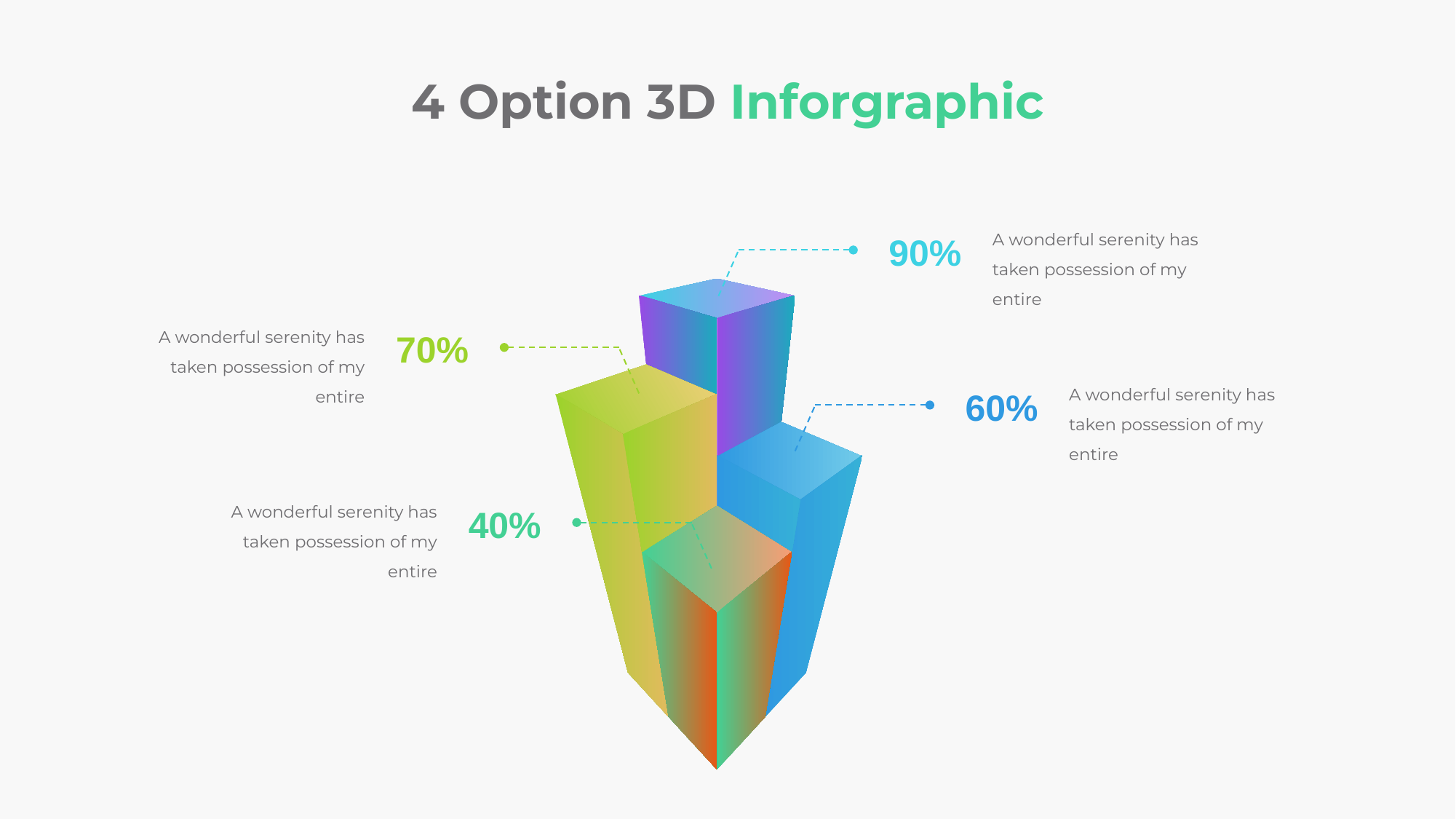

4 Option 3D Inforgraphic
A wonderful serenity has taken possession of my entire
90%

A wonderful serenity has taken possession of my entire
70%
A wonderful serenity has taken possession of my entire
60%
A wonderful serenity has taken possession of my entire
40%